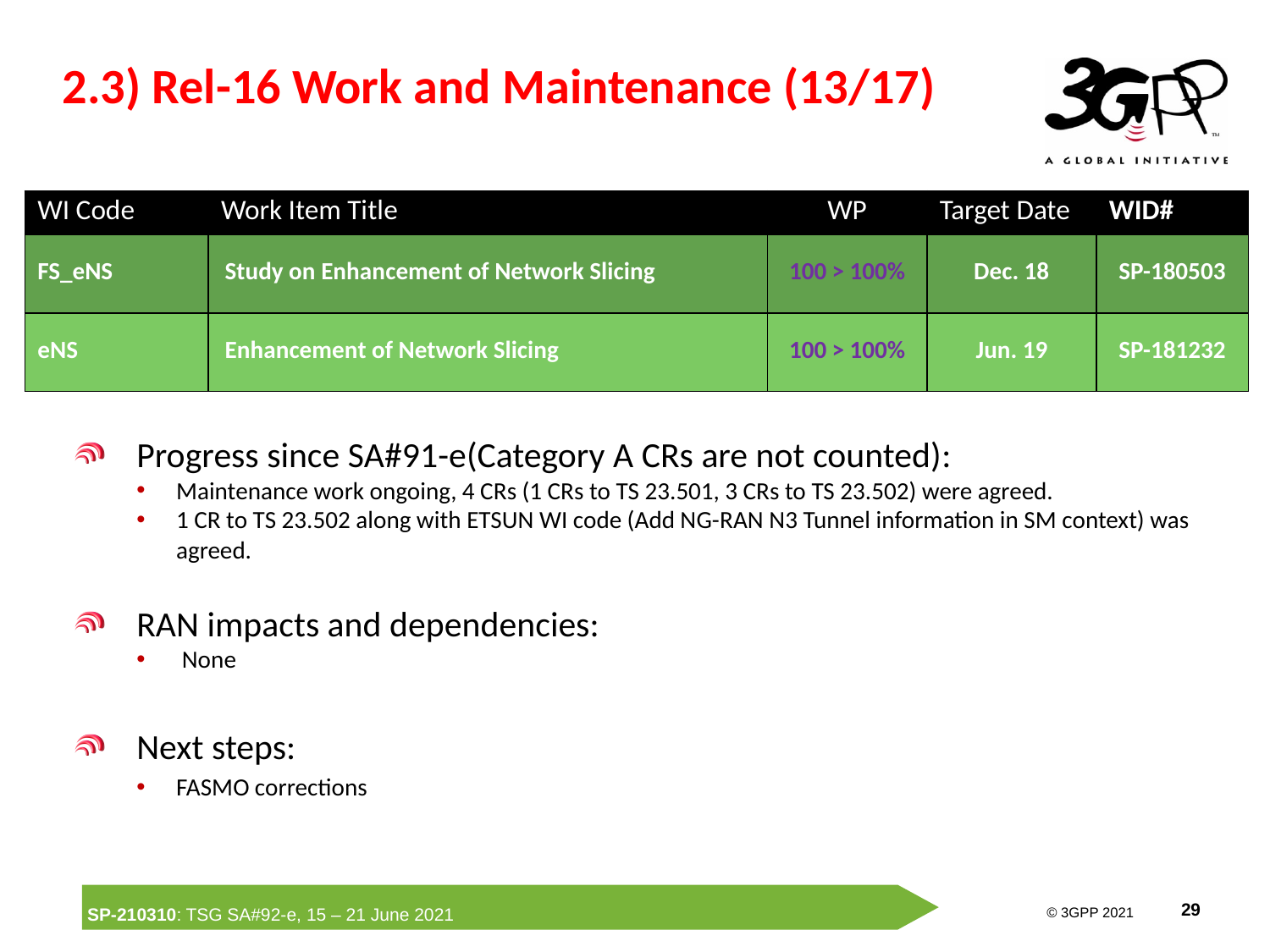

# 2.3) Rel-16 Work and Maintenance (13/17)
| WI Code | Work Item Title | WP | Target Date | WID# |
| --- | --- | --- | --- | --- |
| FS\_eNS | Study on Enhancement of Network Slicing | 100 > 100% | Dec. 18 | SP-180503 |
| eNS | Enhancement of Network Slicing | 100 > 100% | Jun. 19 | SP-181232 |
Progress since SA#91-e(Category A CRs are not counted):
Maintenance work ongoing, 4 CRs (1 CRs to TS 23.501, 3 CRs to TS 23.502) were agreed.
1 CR to TS 23.502 along with ETSUN WI code (Add NG-RAN N3 Tunnel information in SM context) was agreed.

RAN impacts and dependencies:
 None

Next steps:
FASMO corrections